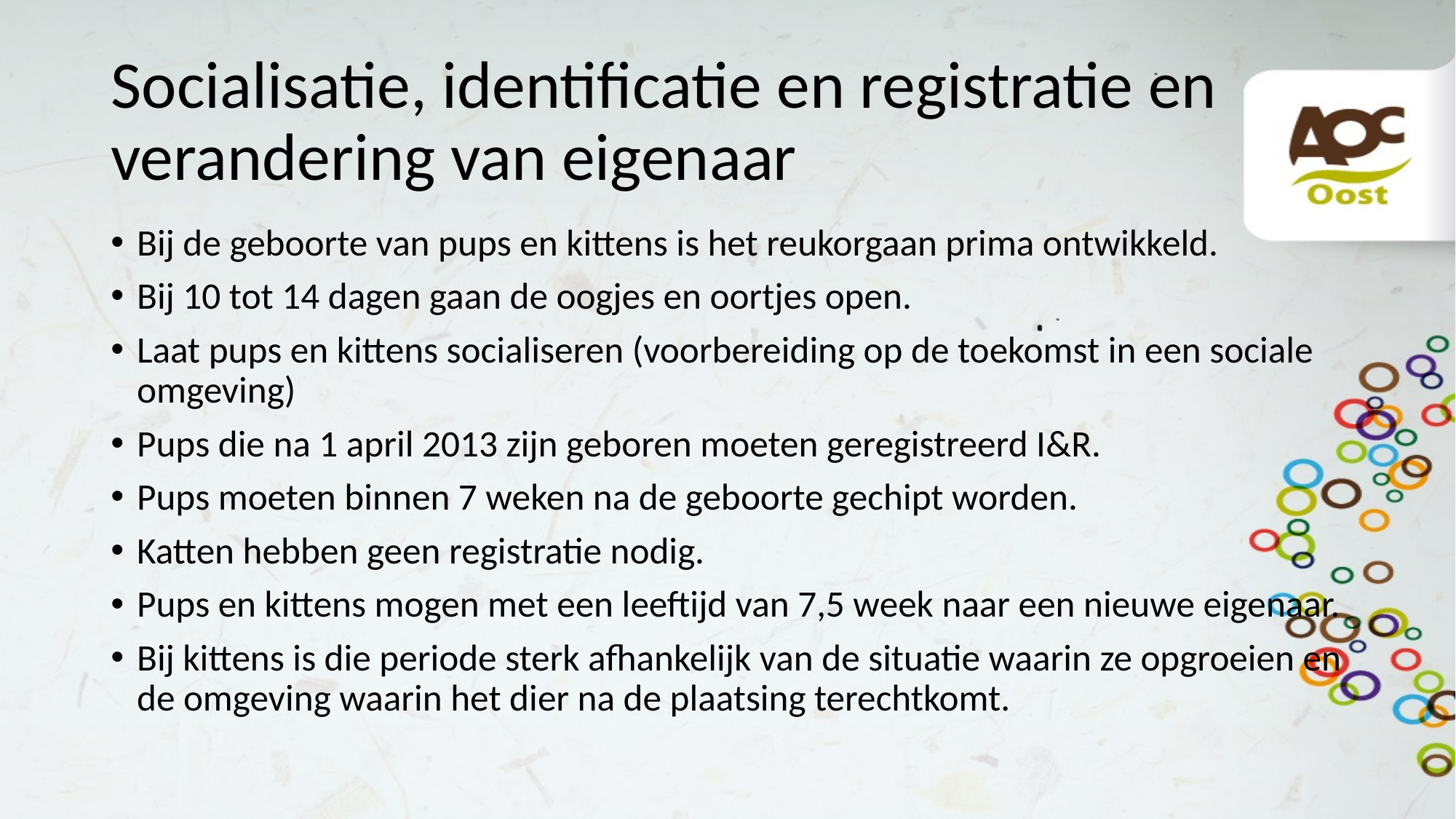

# Socialisatie, identificatie en registratie en verandering van eigenaar
Bij de geboorte van pups en kittens is het reukorgaan prima ontwikkeld.
Bij 10 tot 14 dagen gaan de oogjes en oortjes open.
Laat pups en kittens socialiseren (voorbereiding op de toekomst in een sociale omgeving)
Pups die na 1 april 2013 zijn geboren moeten geregistreerd I&R.
Pups moeten binnen 7 weken na de geboorte gechipt worden.
Katten hebben geen registratie nodig.
Pups en kittens mogen met een leeftijd van 7,5 week naar een nieuwe eigenaar.
Bij kittens is die periode sterk afhankelijk van de situatie waarin ze opgroeien en de omgeving waarin het dier na de plaatsing terechtkomt.